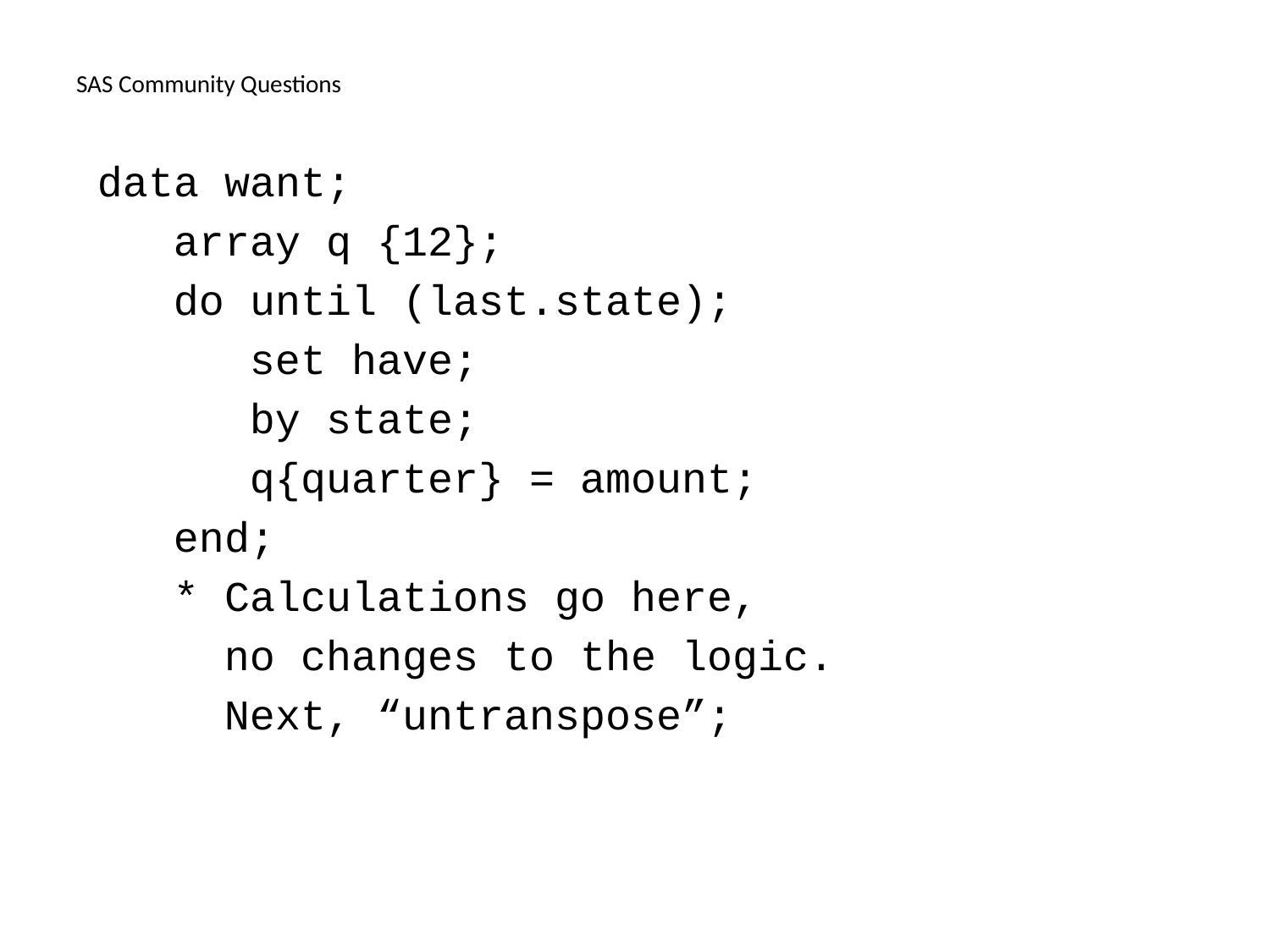

# SAS Community Questions
data want;
   array q {12};
   do until (last.state);
      set have;
      by state;
      q{quarter} = amount;
   end;
   * Calculations go here,
     no changes to the logic.
     Next, “untranspose”;